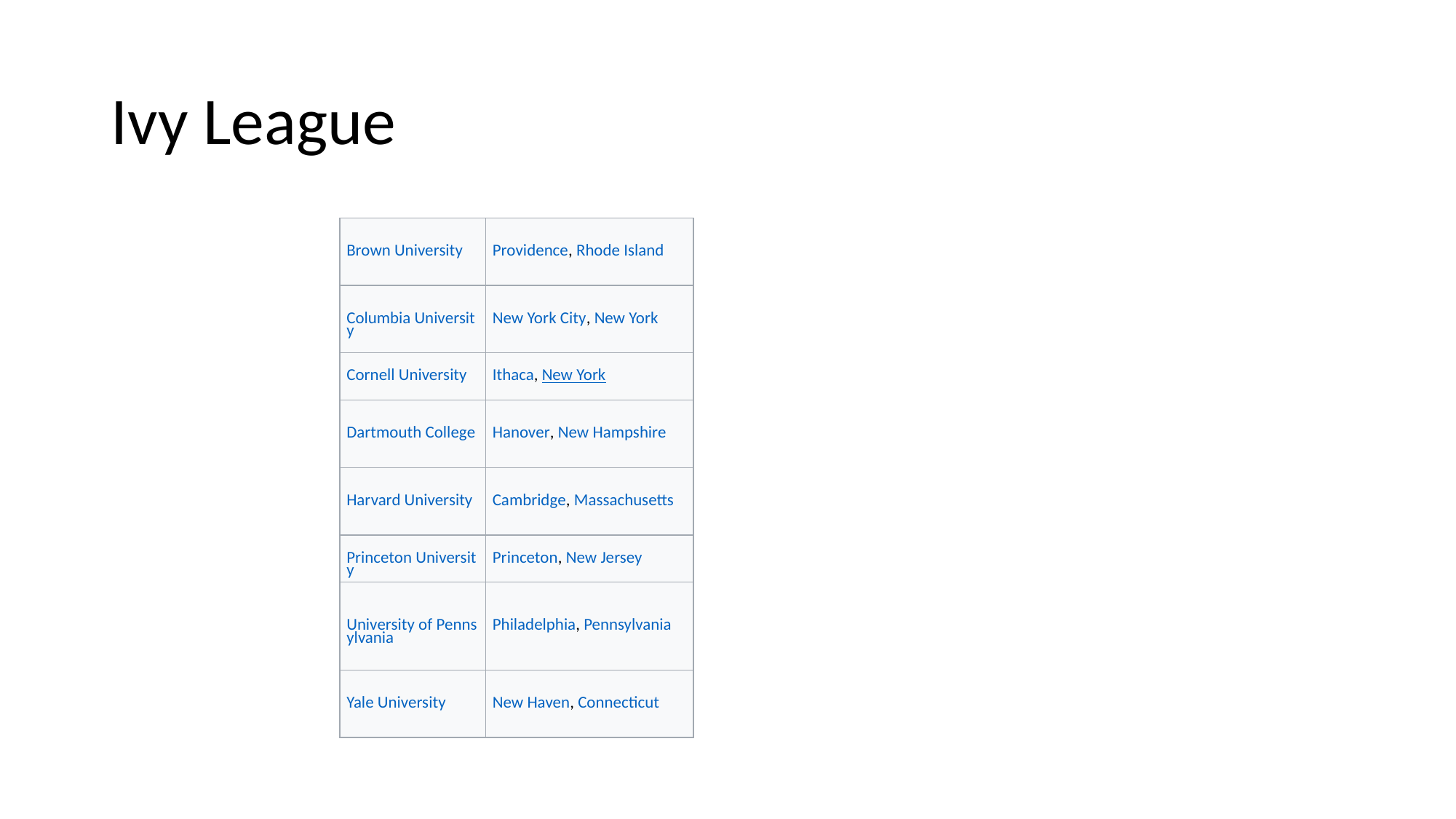

# Ivy League
| Brown University | Providence, Rhode Island |
| --- | --- |
| Columbia University | New York City, New York |
| Cornell University | Ithaca, New York |
| Dartmouth College | Hanover, New Hampshire |
| Harvard University | Cambridge, Massachusetts |
| Princeton University | Princeton, New Jersey |
| University of Pennsylvania | Philadelphia, Pennsylvania |
| Yale University | New Haven, Connecticut |